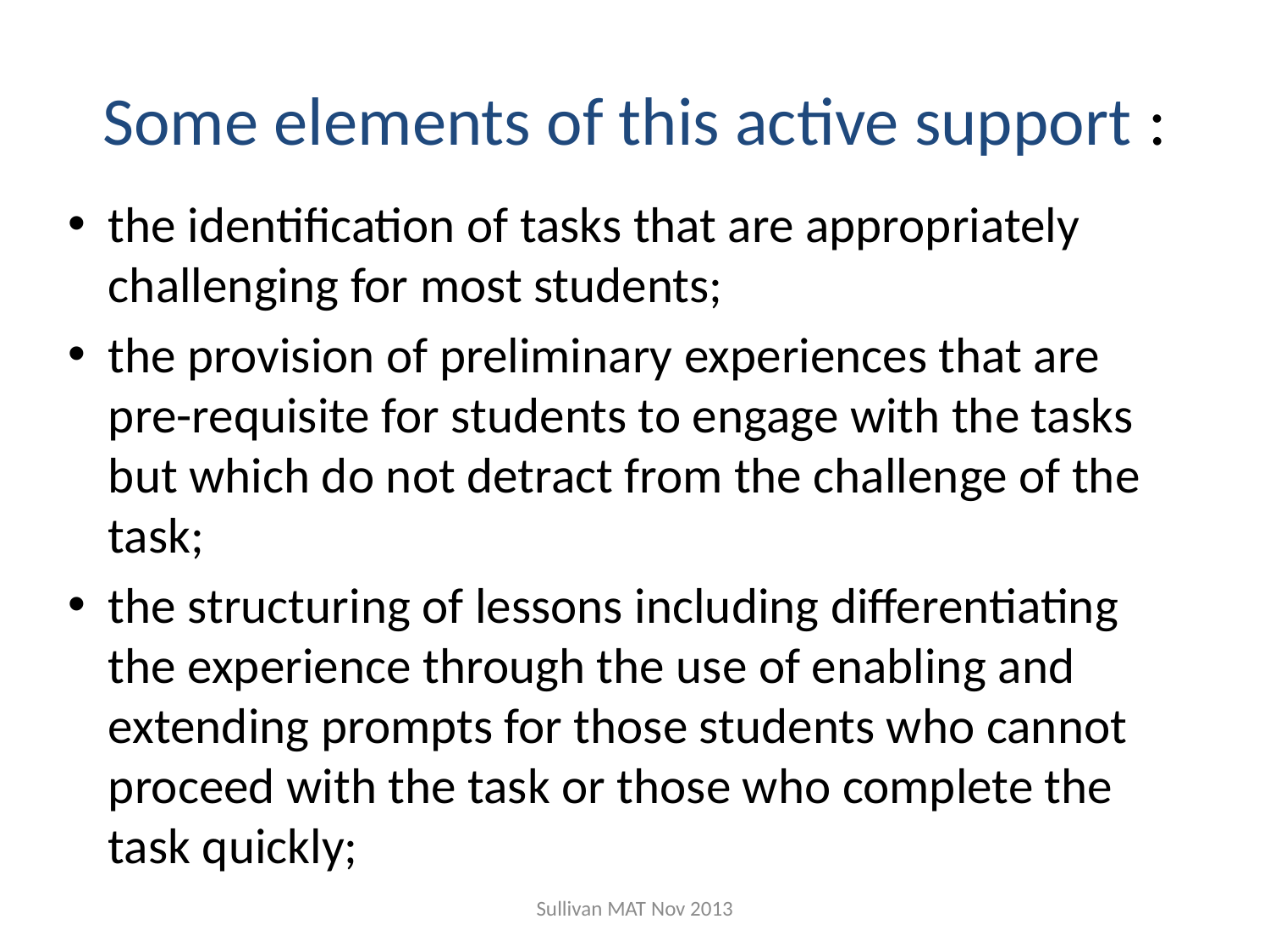

# Some elements of this active support :
the identification of tasks that are appropriately challenging for most students;
the provision of preliminary experiences that are pre-requisite for students to engage with the tasks but which do not detract from the challenge of the task;
the structuring of lessons including differentiating the experience through the use of enabling and extending prompts for those students who cannot proceed with the task or those who complete the task quickly;

Sullivan MAT Nov 2013